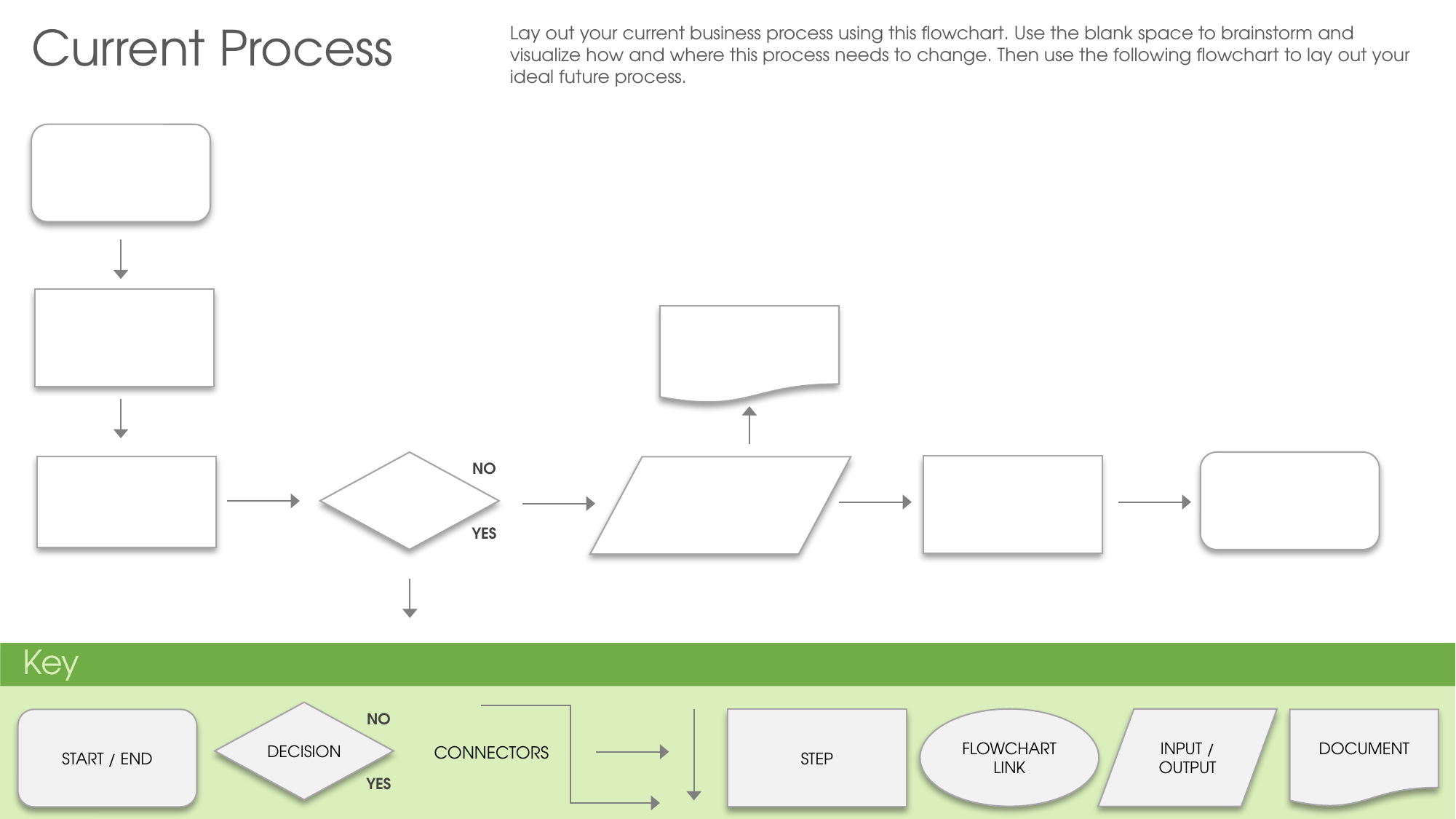

Current Process
Lay out your current business process using this flowchart. Use the blank space to brainstorm and visualize how and where this process needs to change. Then use the following flowchart to lay out your ideal future process.

NO
YES

Key

DECISION
NO
YES
FLOWCHART LINK
INPUT / OUTPUT
START / END
STEP
DOCUMENT
CONNECTORS